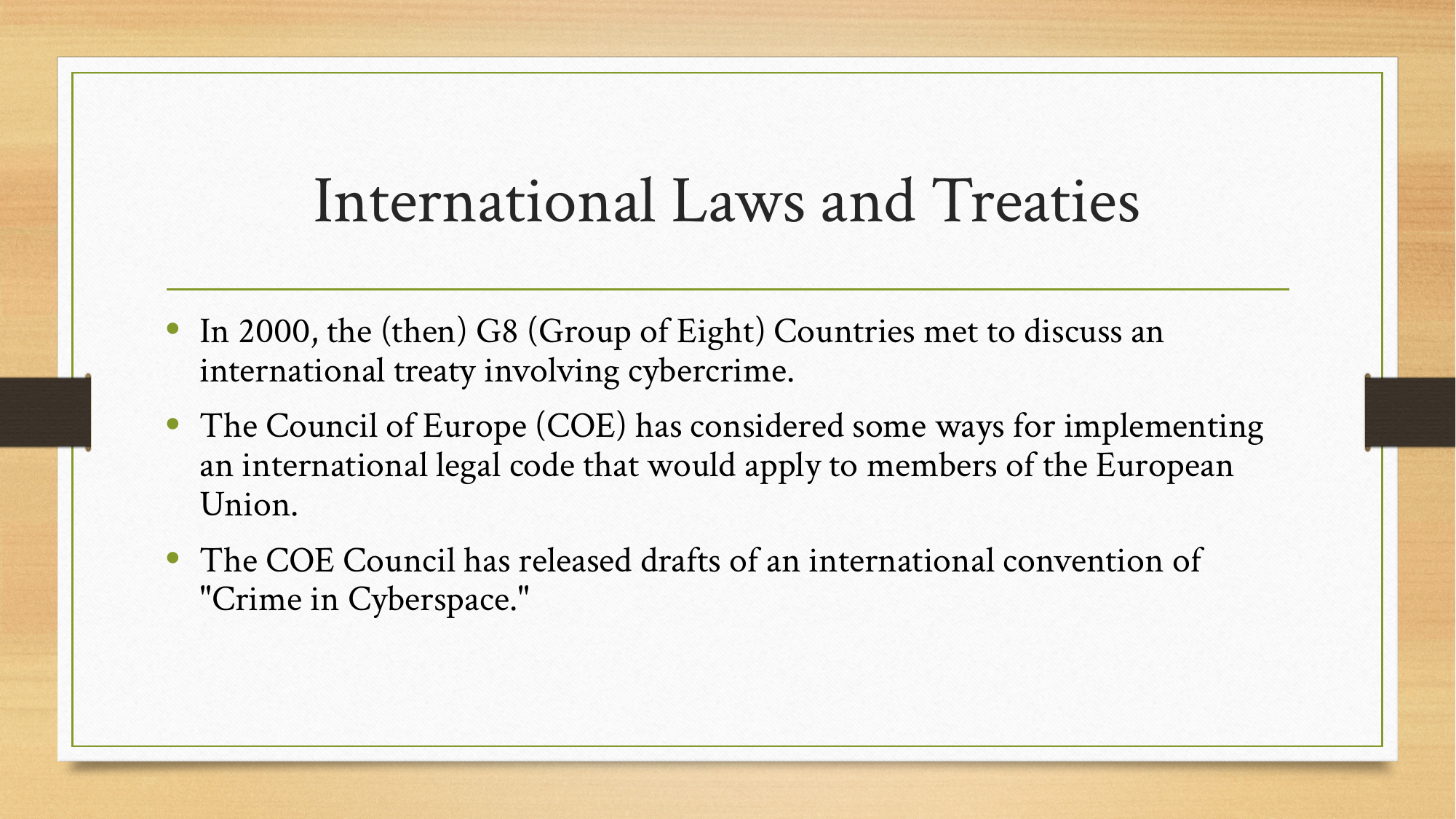

# International Laws and Treaties
In 2000, the (then) G8 (Group of Eight) Countries met to discuss an international treaty involving cybercrime.
The Council of Europe (COE) has considered some ways for implementing an international legal code that would apply to members of the European Union.
The COE Council has released drafts of an international convention of "Crime in Cyberspace."